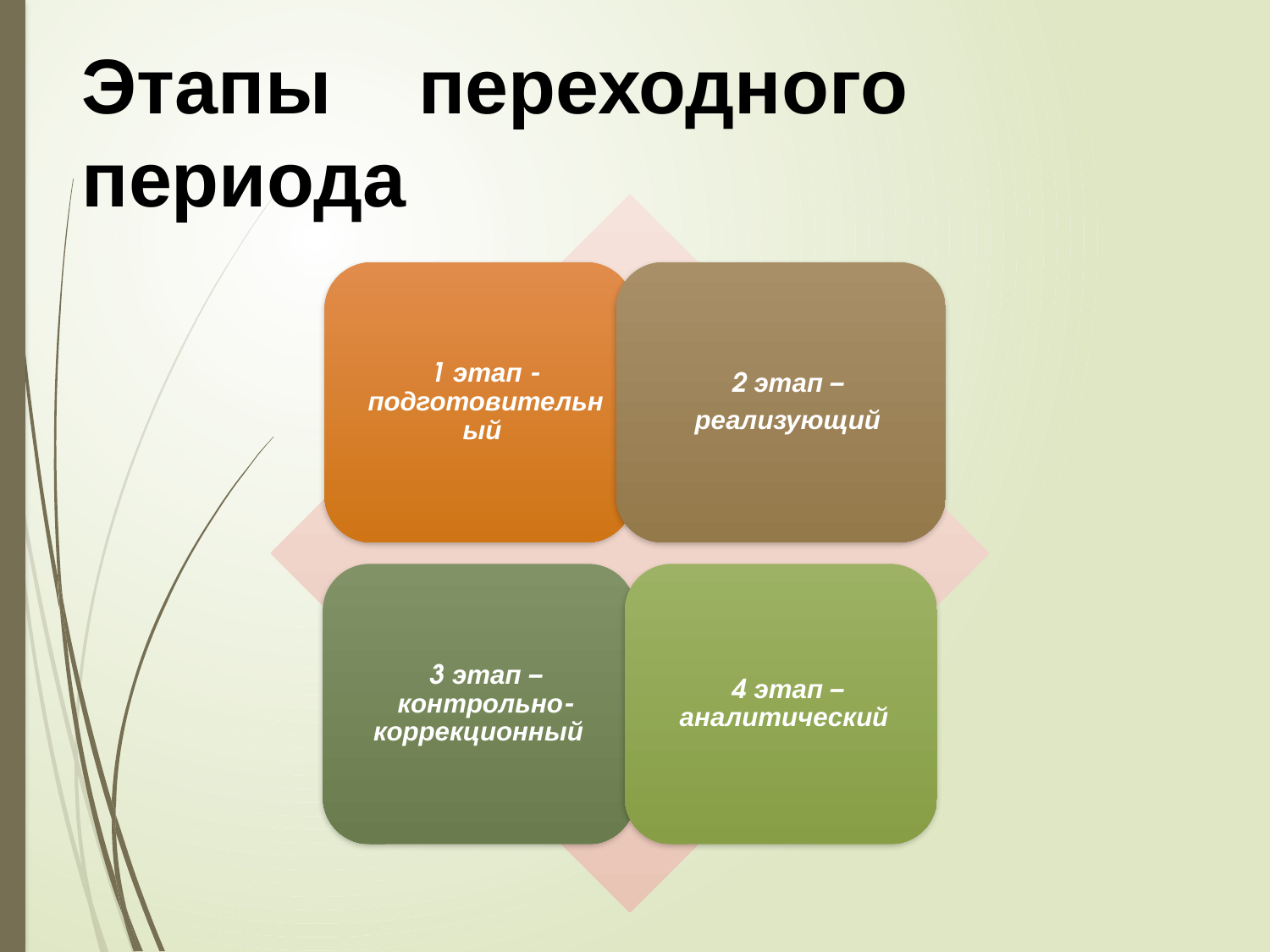

Этапы    переходного  периода

1 этап - подготовительный
2 этап –
 реализующий
3 этап – контрольно-коррекционный
4 этап – аналитический